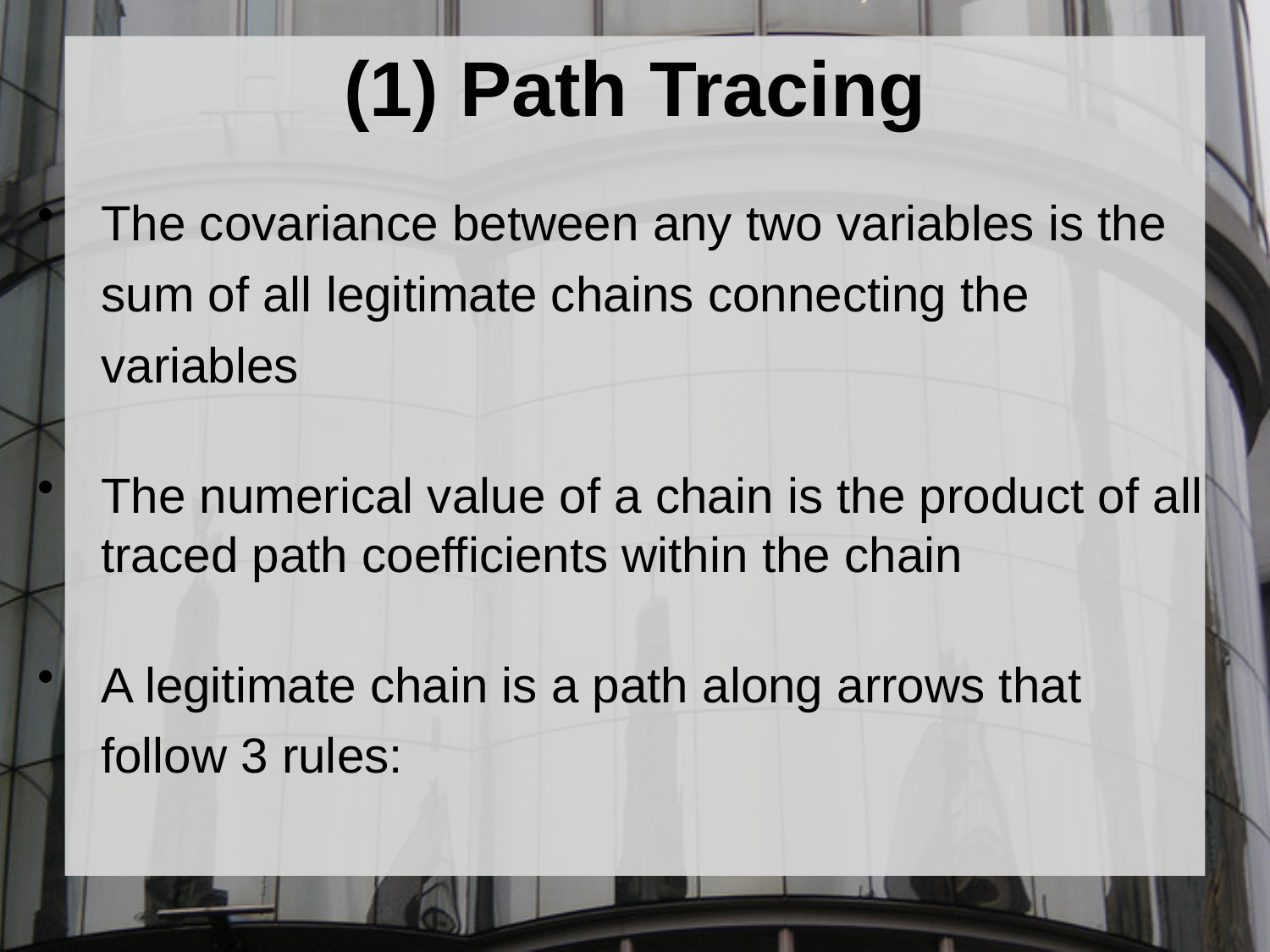

# (1) Path Tracing

The covariance between any two variables is the sum of all legitimate chains connecting the variables

The numerical value of a chain is the product of all traced path coefficients within the chain

A legitimate chain is a path along arrows that follow 3 rules: